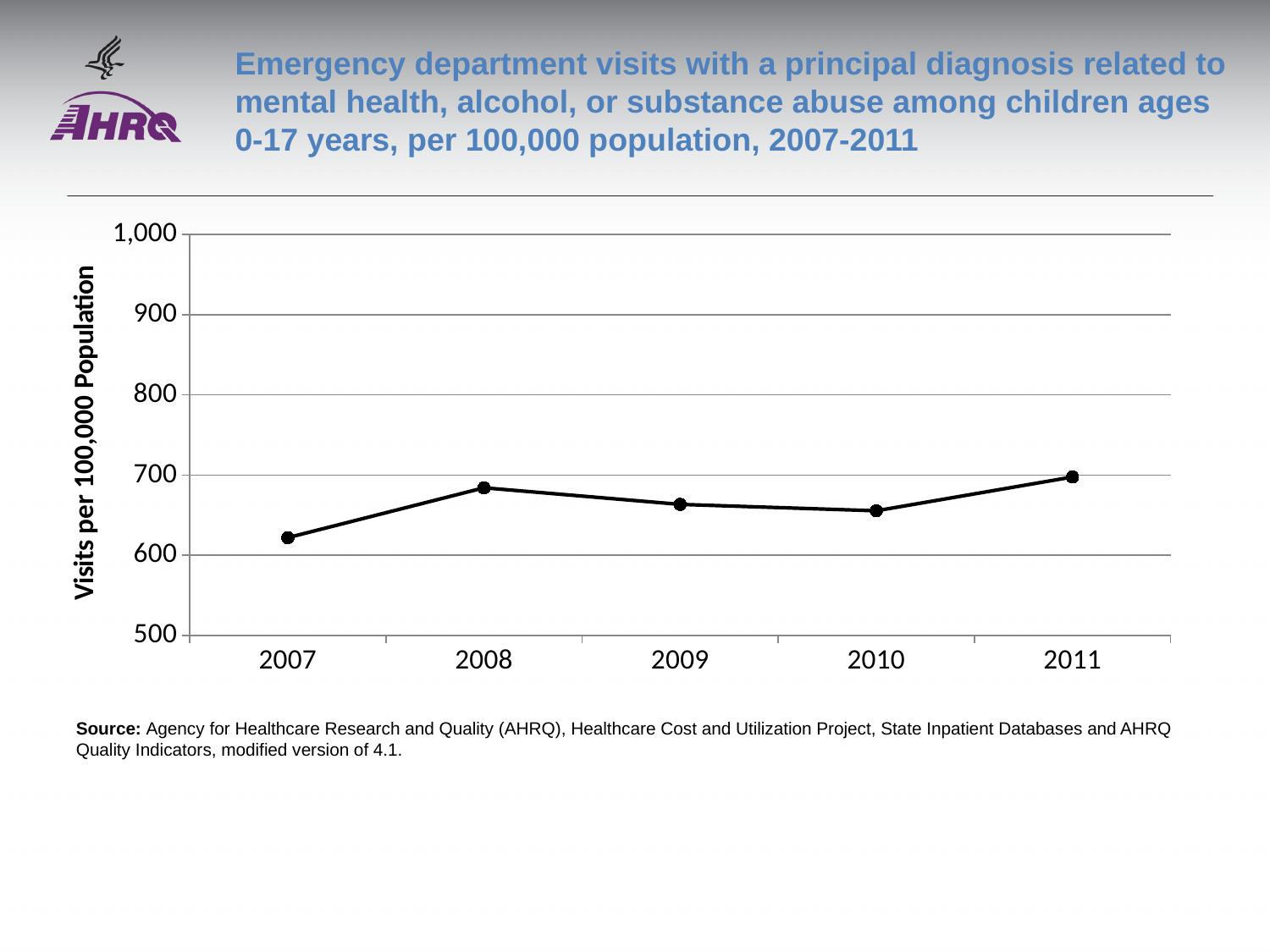

# Emergency department visits with a principal diagnosis related to mental health, alcohol, or substance abuse among children ages 0-17 years, per 100,000 population, 2007-2011

### Chart

| Category | Series 1 |
|---|---|
| 2007 | 621.8 |
| 2008 | 684.0 |
| 2009 | 663.3 |
| 2010 | 655.3 |
| 2011 | 697.5 |
Source: Agency for Healthcare Research and Quality (AHRQ), Healthcare Cost and Utilization Project, State Inpatient Databases and AHRQ Quality Indicators, modified version of 4.1.